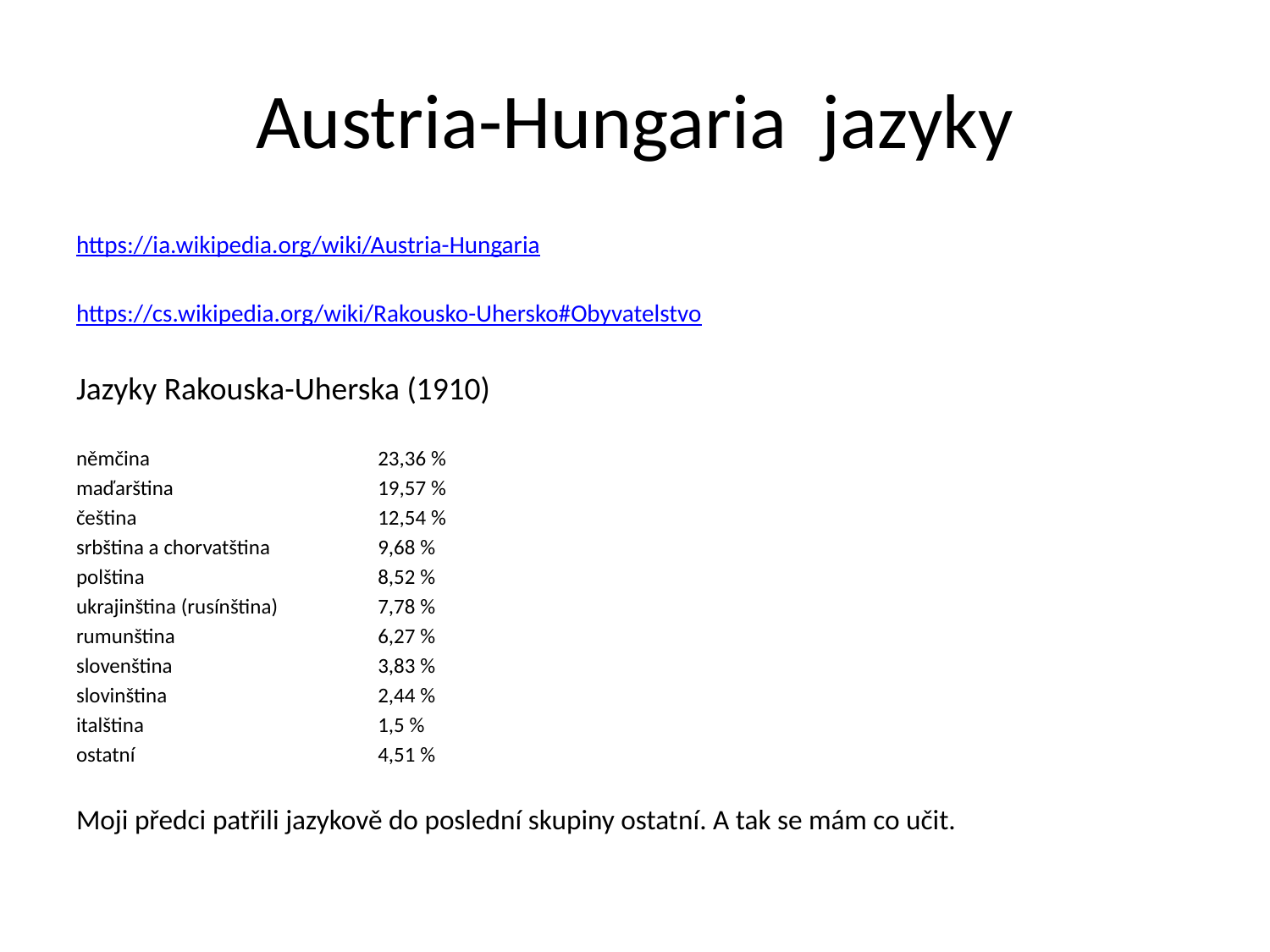

# Austria-Hungaria  jazyky
https://ia.wikipedia.org/wiki/Austria-Hungaria

https://cs.wikipedia.org/wiki/Rakousko-Uhersko#Obyvatelstvo

Jazyky Rakouska-Uherska (1910)

němčina  		23,36 %
maďarština 		19,57 %
čeština 		12,54 %
srbština a chorvatština 	9,68 %
polština		8,52 %
ukrajinština (rusínština)	7,78 %
rumunština		6,27 %
slovenština		3,83 %
slovinština		2,44 %
italština		1,5 %
ostatní		4,51 %

Moji předci patřili jazykově do poslední skupiny ostatní. A tak se mám co učit.